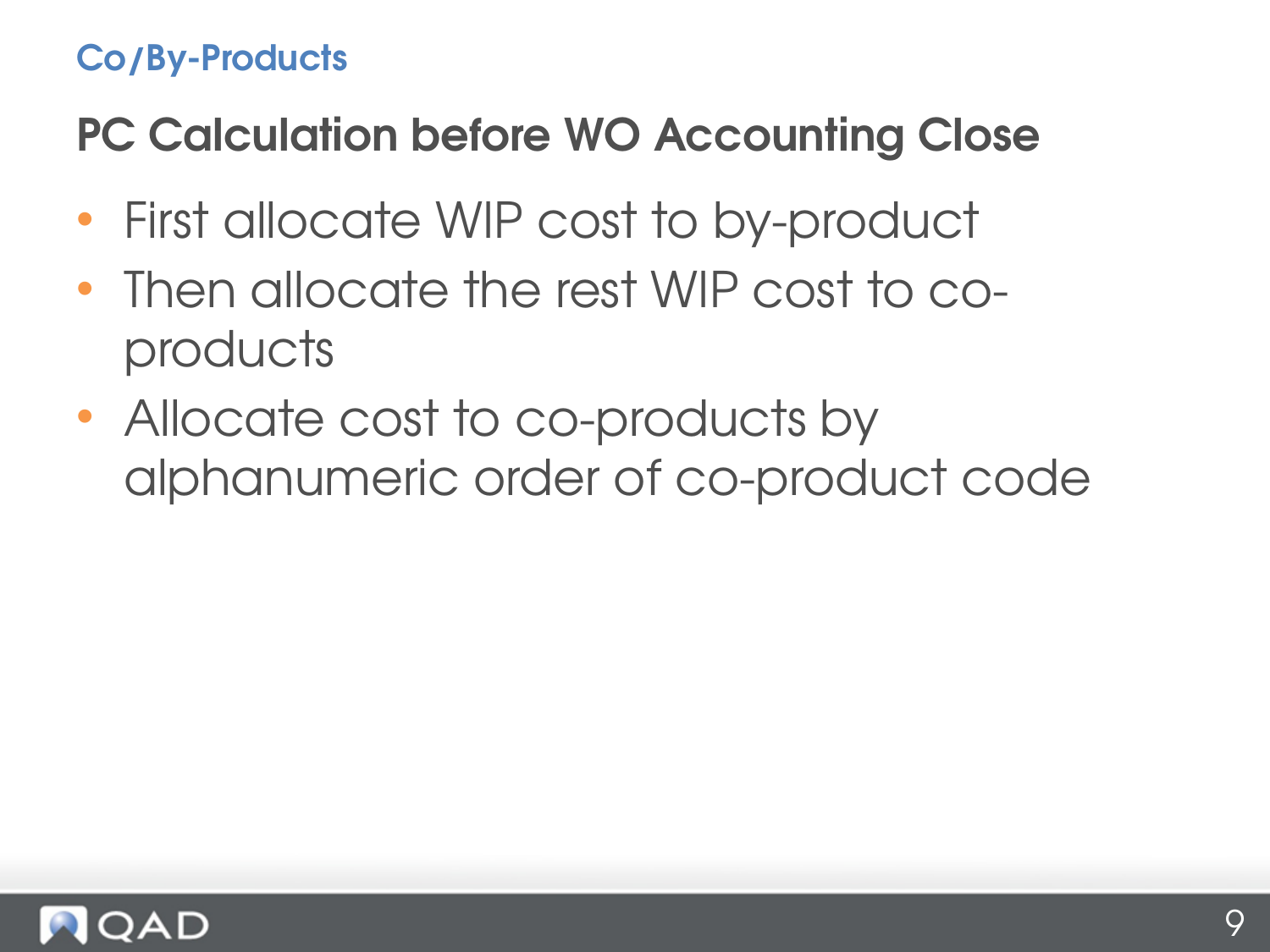

Co/By-Products
# PC Calculation before WO Accounting Close
First allocate WIP cost to by-product
Then allocate the rest WIP cost to co-products
Allocate cost to co-products by alphanumeric order of co-product code
9